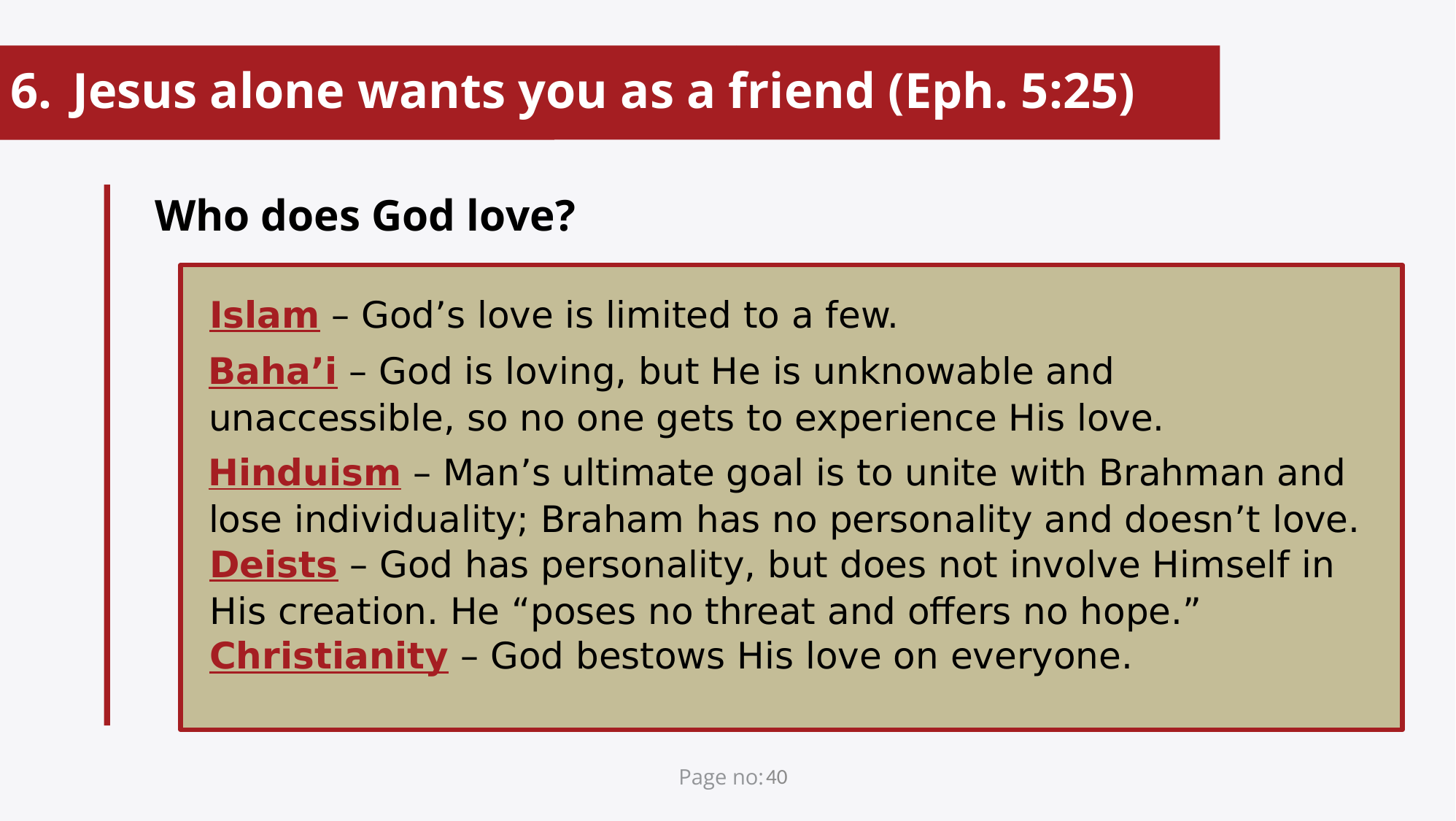

Jesus alone wants you as a friend (Eph. 5:25)

Who does God love?

Islam – God’s love is limited to a few.
Baha’i – God is loving, but He is unknowable and unaccessible, so no one gets to experience His love.
Hinduism – Man’s ultimate goal is to unite with Brahman and lose individuality; Braham has no personality and doesn’t love.
Deists – God has personality, but does not involve Himself in His creation. He “poses no threat and offers no hope.”
Christianity – God bestows His love on everyone.